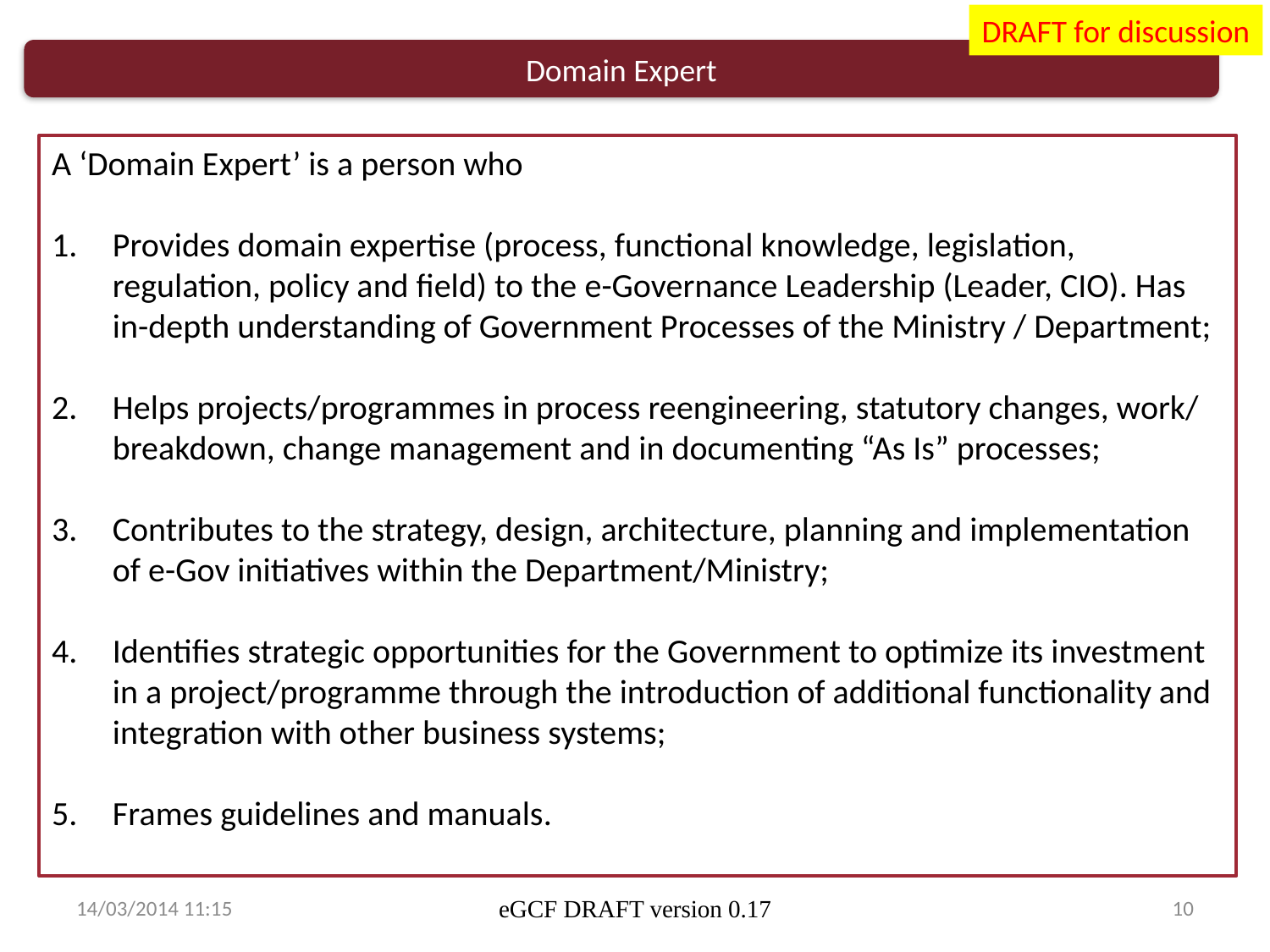

DRAFT for discussion
Domain Expert
A ‘Domain Expert’ is a person who

Provides domain expertise (process, functional knowledge, legislation, regulation, policy and field) to the e-Governance Leadership (Leader, CIO). Has in-depth understanding of Government Processes of the Ministry / Department;

Helps projects/programmes in process reengineering, statutory changes, work/ breakdown, change management and in documenting “As Is” processes;

Contributes to the strategy, design, architecture, planning and implementation of e-Gov initiatives within the Department/Ministry;

Identifies strategic opportunities for the Government to optimize its investment in a project/programme through the introduction of additional functionality and integration with other business systems;

Frames guidelines and manuals.

14/03/2014 11:15
eGCF DRAFT version 0.17
10